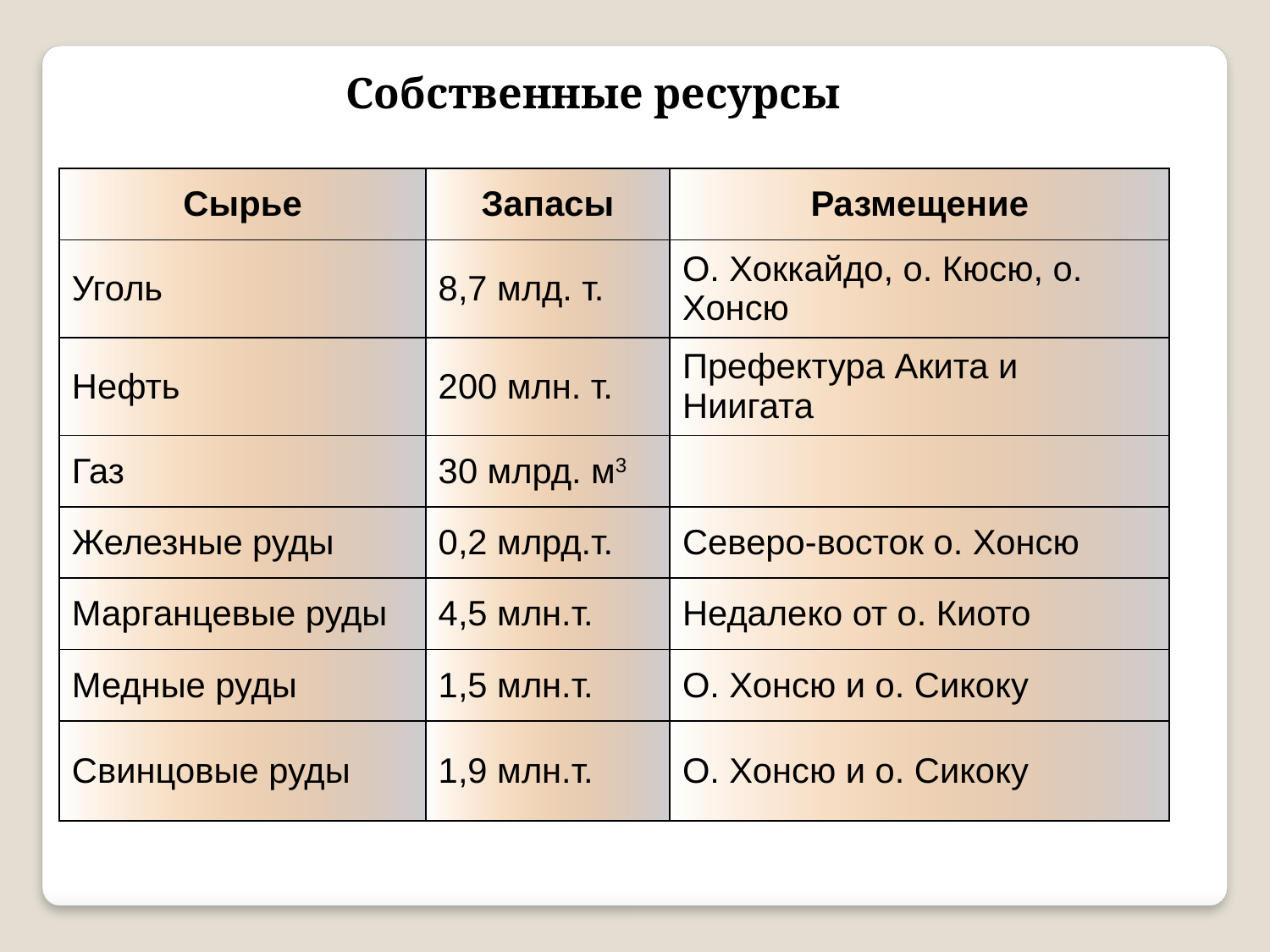

Собственные ресурсы
| Сырье | Запасы | Размещение |
| --- | --- | --- |
| Уголь | 8,7 млд. т. | О. Хоккайдо, о. Кюсю, о. Хонсю |
| Нефть | 200 млн. т. | Префектура Акита и Ниигата |
| Газ | 30 млрд. м3 |  |
| Железные руды | 0,2 млрд.т. | Северо-восток о. Хонсю |
| Марганцевые руды | 4,5 млн.т. | Недалеко от о. Киото |
| Медные руды | 1,5 млн.т. | О. Хонсю и о. Сикоку |
| Свинцовые руды | 1,9 млн.т. | О. Хонсю и о. Сикоку |